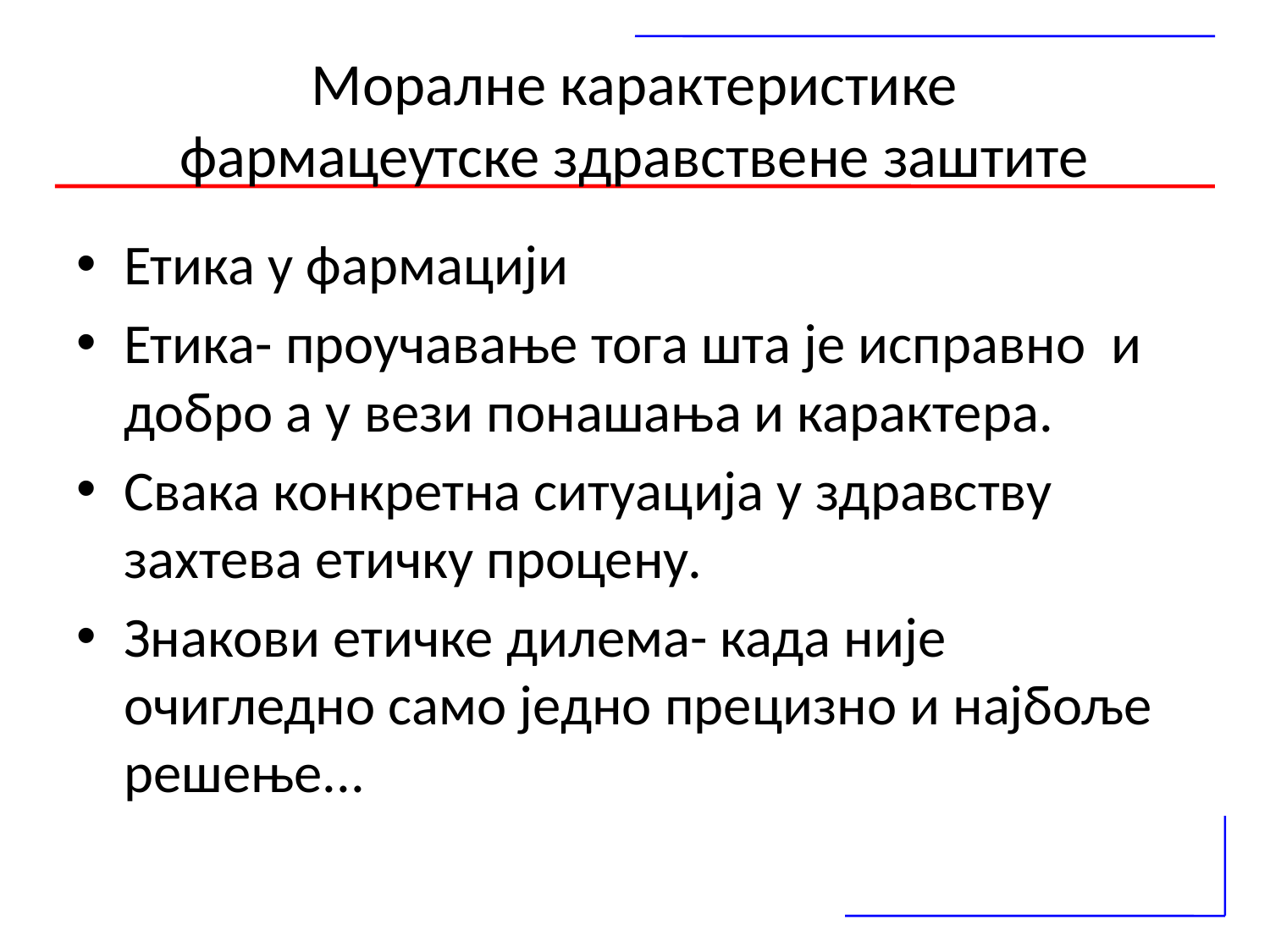

# Моралне карактеристике фармацеутске здравствене заштите
Етика у фармацији
Етика- проучавање тога шта је исправно  и добро а у вези понашања и карактера.
Свака конкретна ситуација у здравству  захтева етичку процену.
Знакови етичке дилема- када није очигледно само једно прецизно и најбоље решење...